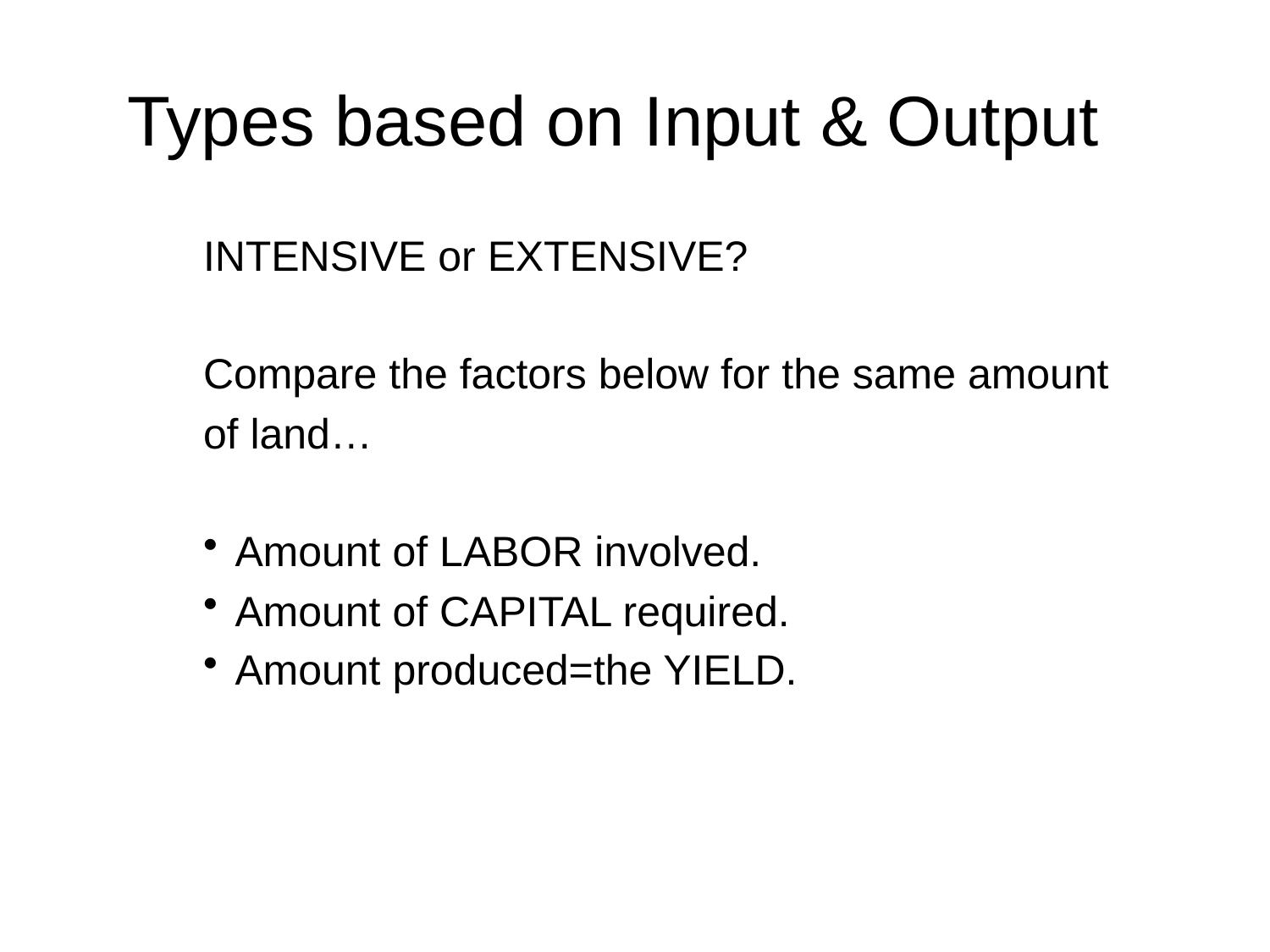

# Types based on Input & Output
INTENSIVE or EXTENSIVE?

Compare the factors below for the same amount
of land…

Amount of LABOR involved.
Amount of CAPITAL required.
Amount produced=the YIELD.